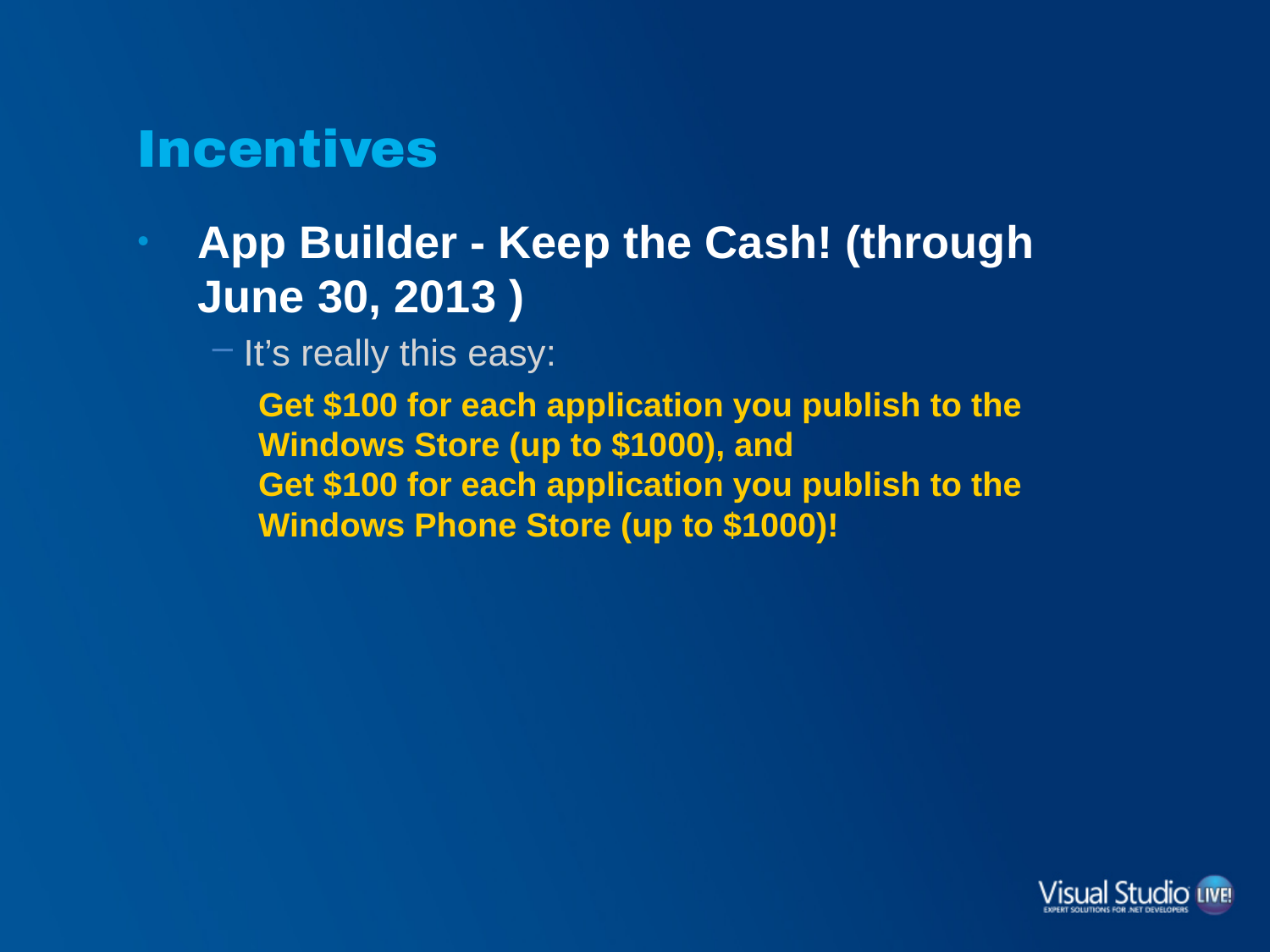

# Incentives
App Builder - Keep the Cash! (through June 30, 2013 )
It’s really this easy:
Get $100 for each application you publish to the Windows Store (up to $1000), and
Get $100 for each application you publish to the Windows Phone Store (up to $1000)!